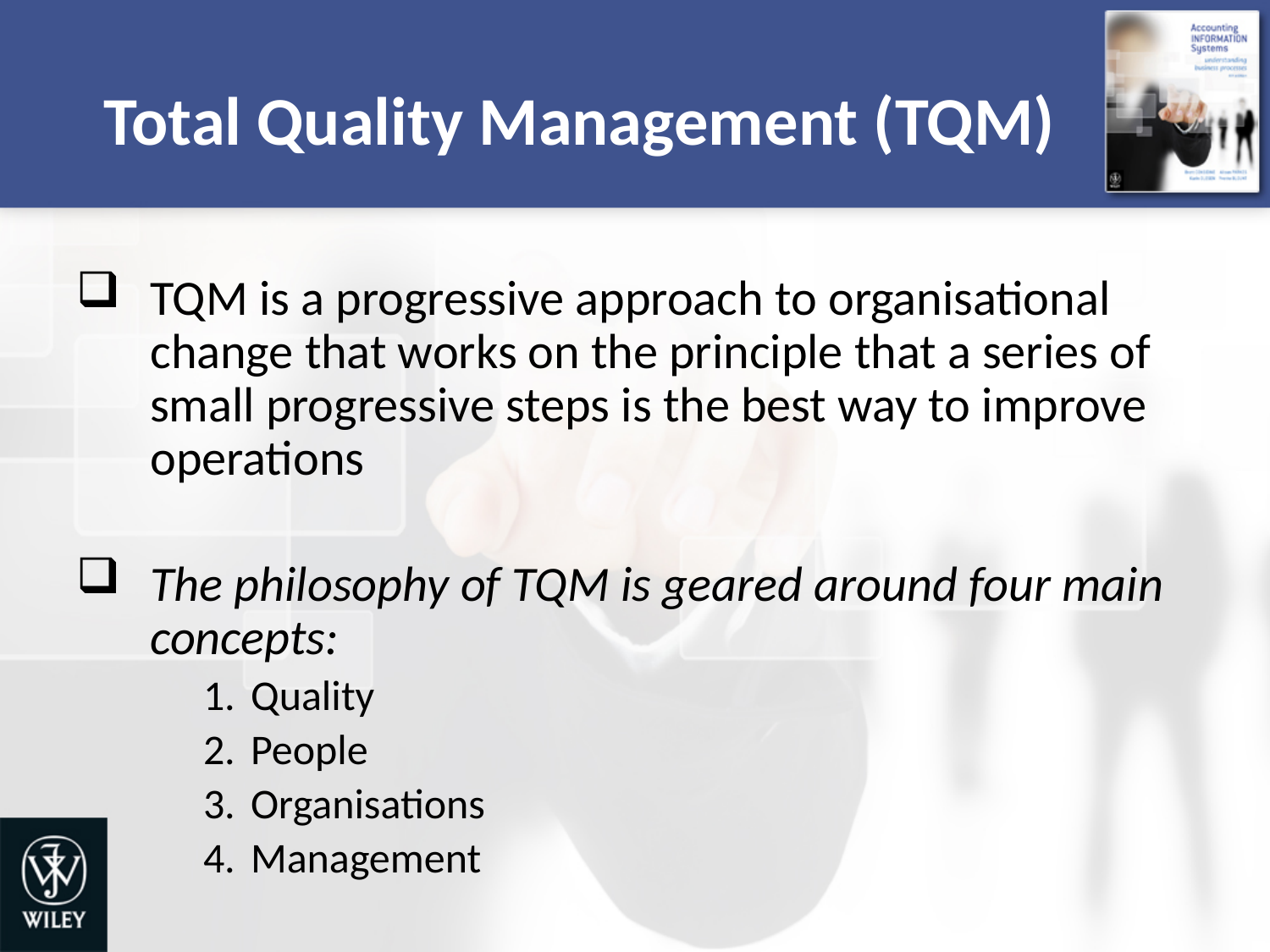

# Total Quality Management (TQM)
TQM is a progressive approach to organisational change that works on the principle that a series of small progressive steps is the best way to improve operations

The philosophy of TQM is geared around four main concepts:
Quality
People
Organisations
Management